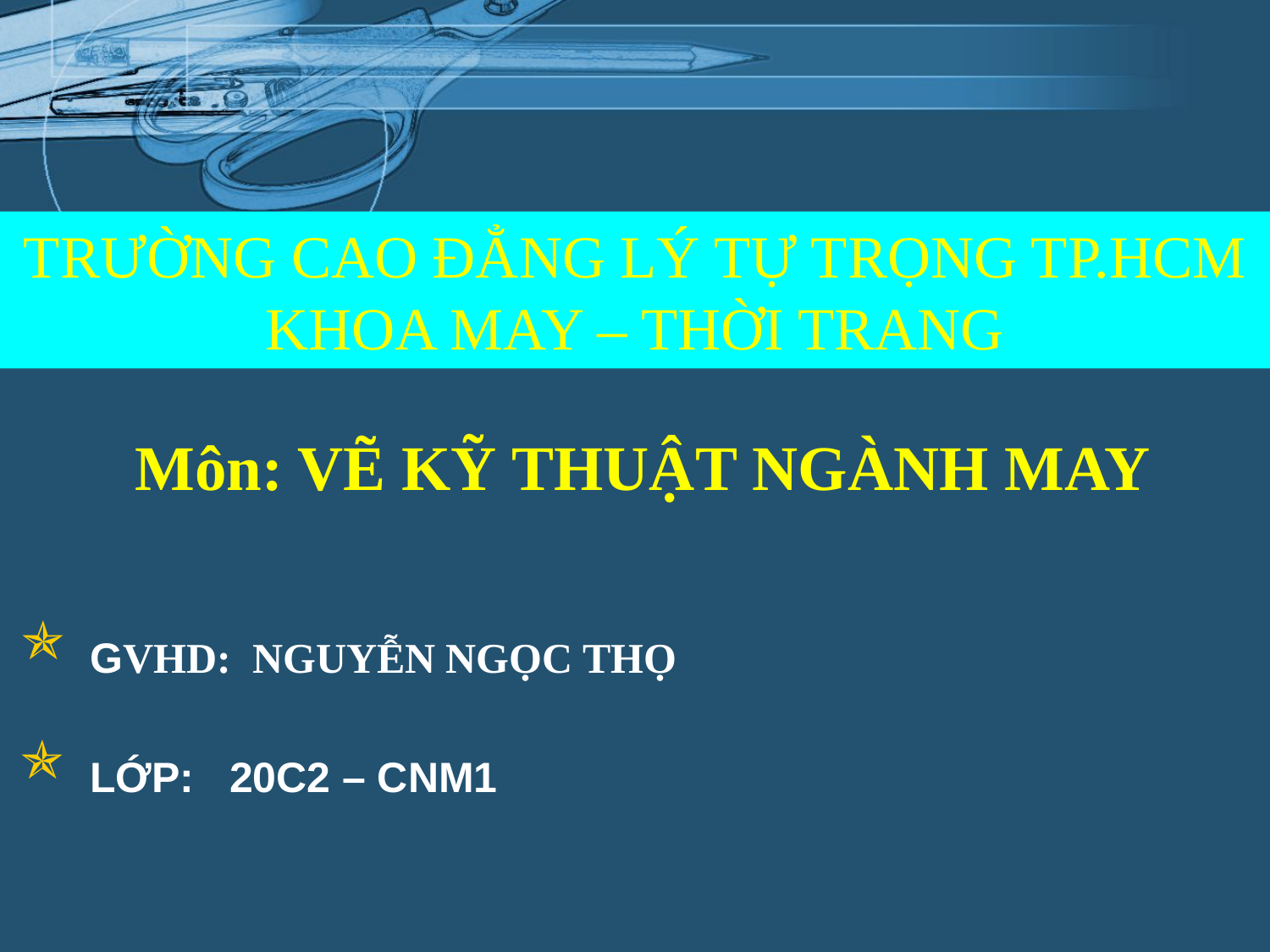

TRƯỜNG CAO ĐẲNG LÝ TỰ TRỌNG TP.HCM
KHOA MAY – THỜI TRANG
# Môn: VẼ KỸ THUẬT NGÀNH MAY
 GVHD:  NGUYỄN NGỌC THỌ
 LỚP:   20C2 – CNM1